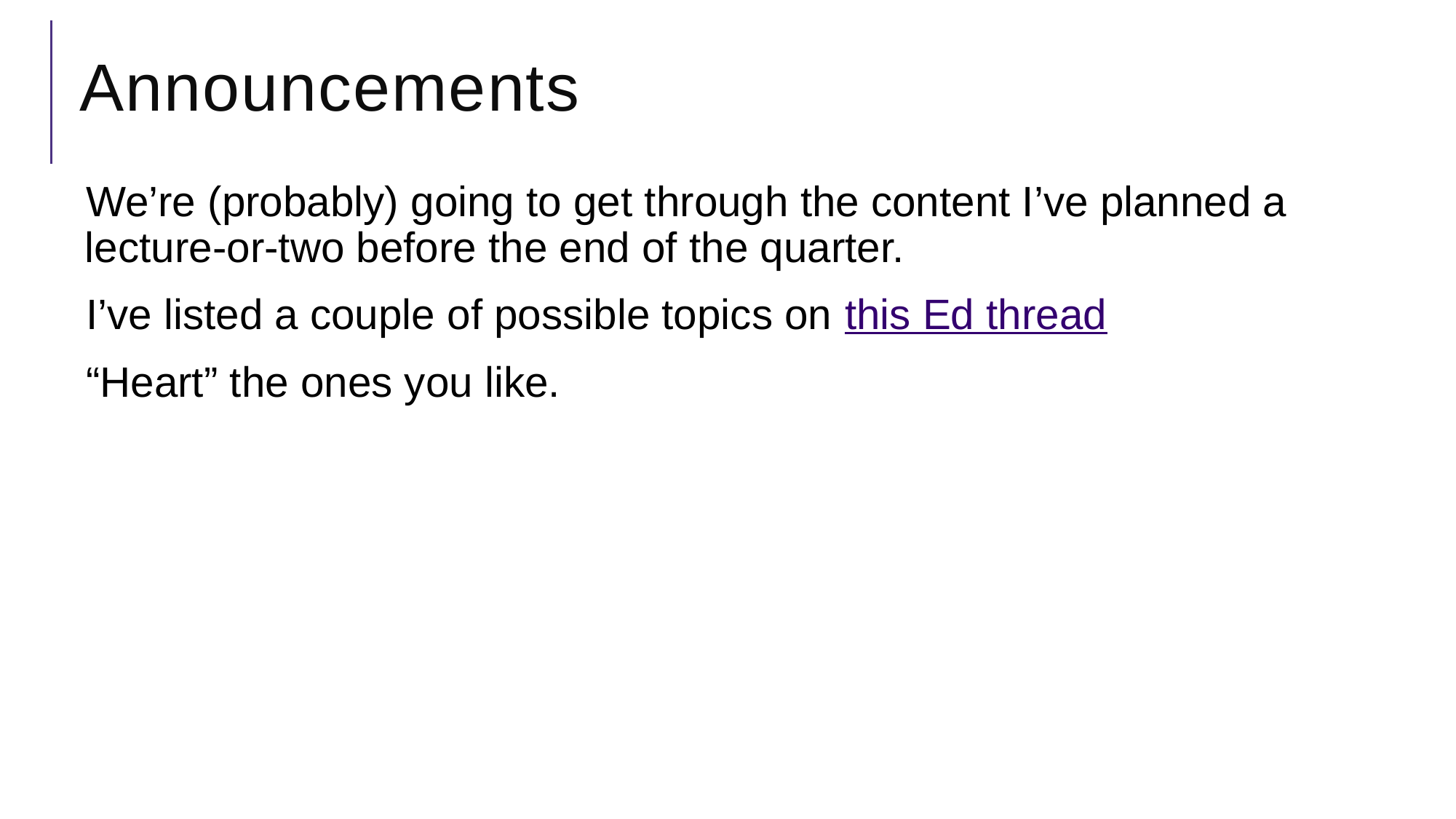

# Announcements
We’re (probably) going to get through the content I’ve planned a lecture-or-two before the end of the quarter.
I’ve listed a couple of possible topics on this Ed thread
“Heart” the ones you like.